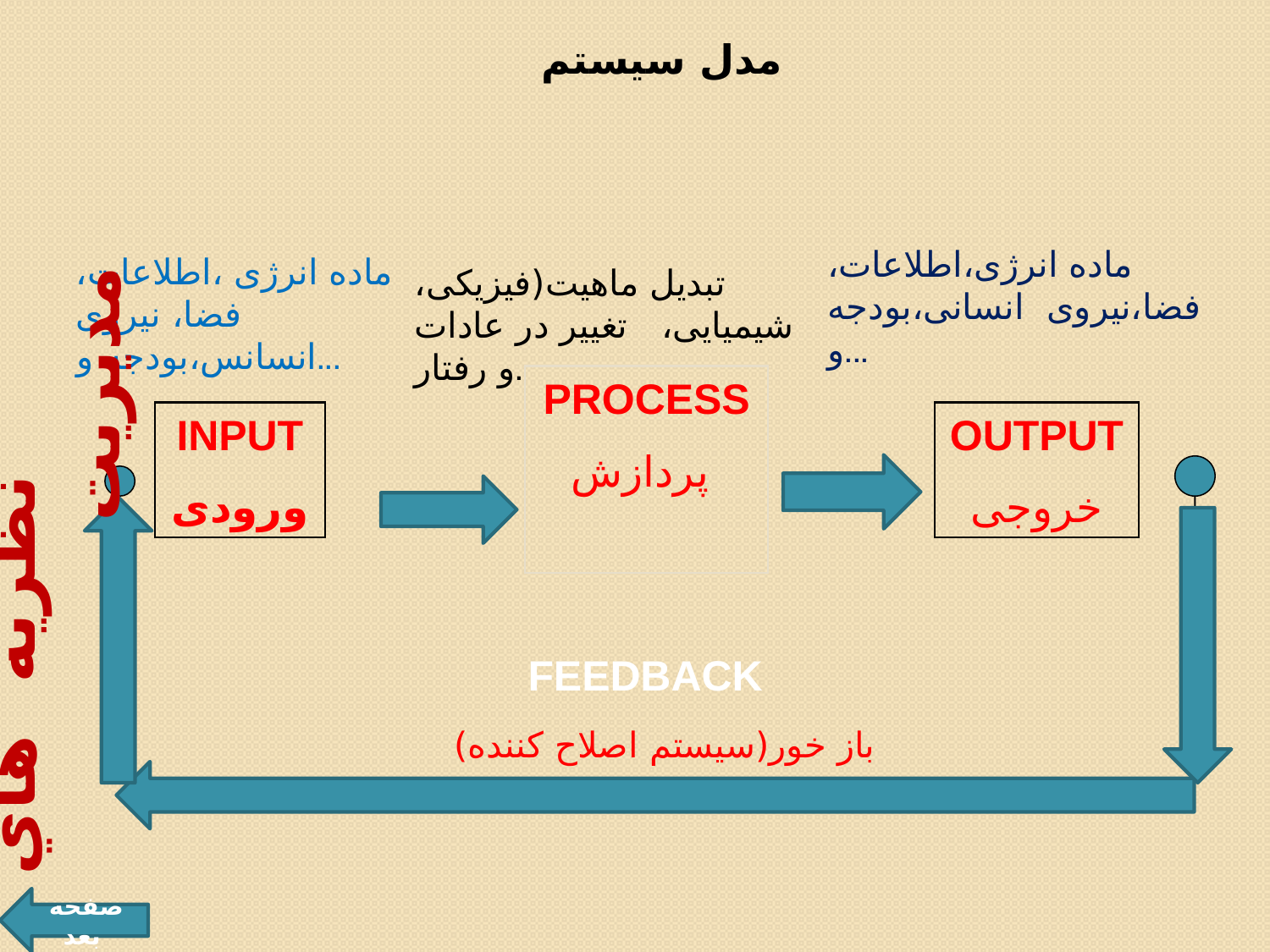

# مدل سیستم
ماده انرژی،اطلاعات، فضا،نیروی  انسانی،بودجه و...
ماده انرژی ،اطلاعات، فضا، نیروی انسانس،بودجه و...
تبدیل ماهیت(فیزیکی، شیمیایی،   تغییر در عادات و رفتار.
PROCESS
پردازش

INPUT
ورودی
OUTPUT
خروجی

    نظريه هاي مديريت

FEEDBACK

باز خور(سیستم اصلاح کننده)

صفحه  بعد